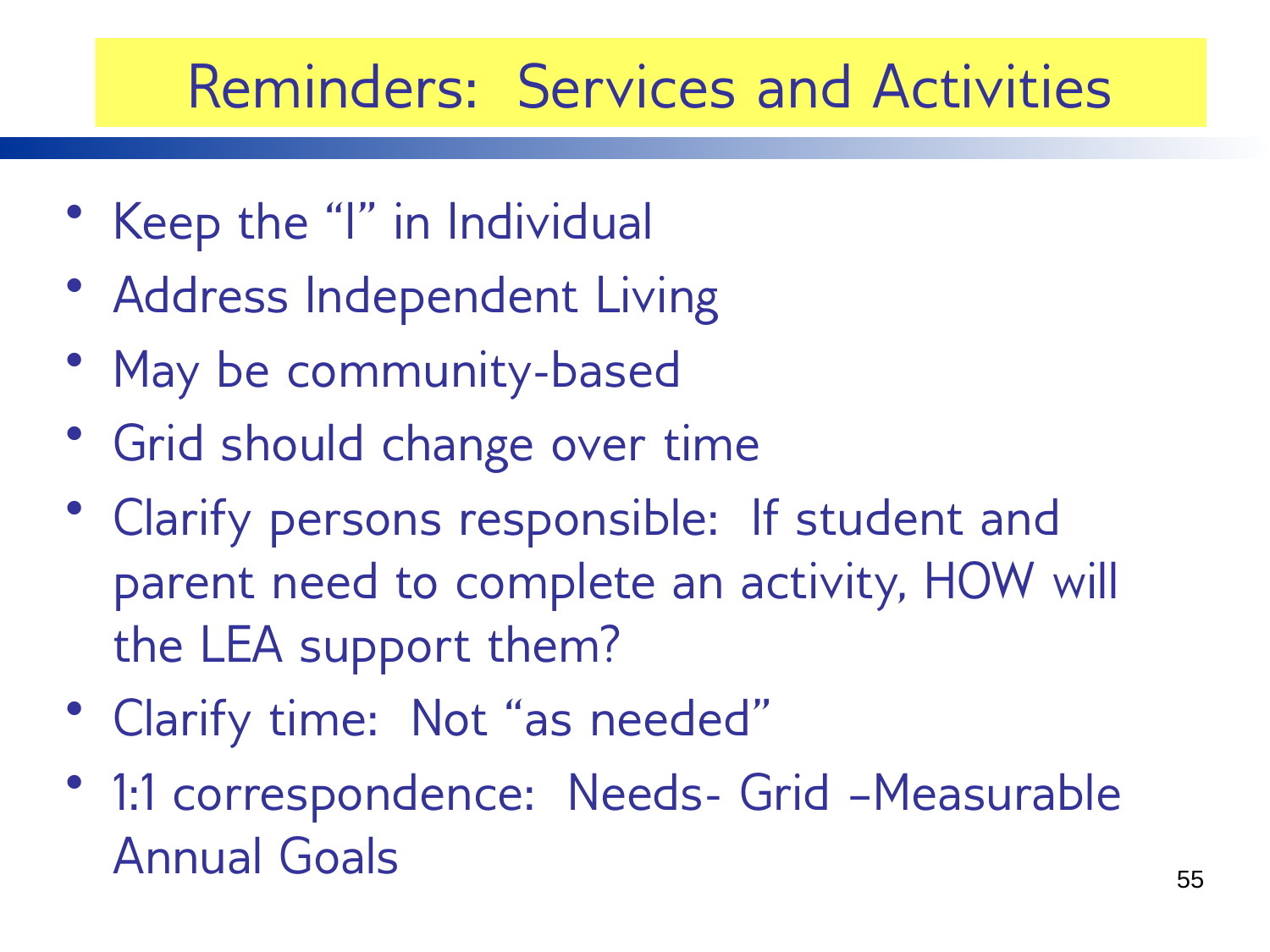

# Reminders:  Services and Activities
Keep the “I” in Individual
Address Independent Living
May be community-based
Grid should change over time
Clarify persons responsible:  If student and parent need to complete an activity, HOW will the LEA support them?
Clarify time:  Not “as needed”
1:1 correspondence:  Needs- Grid –Measurable Annual Goals
55